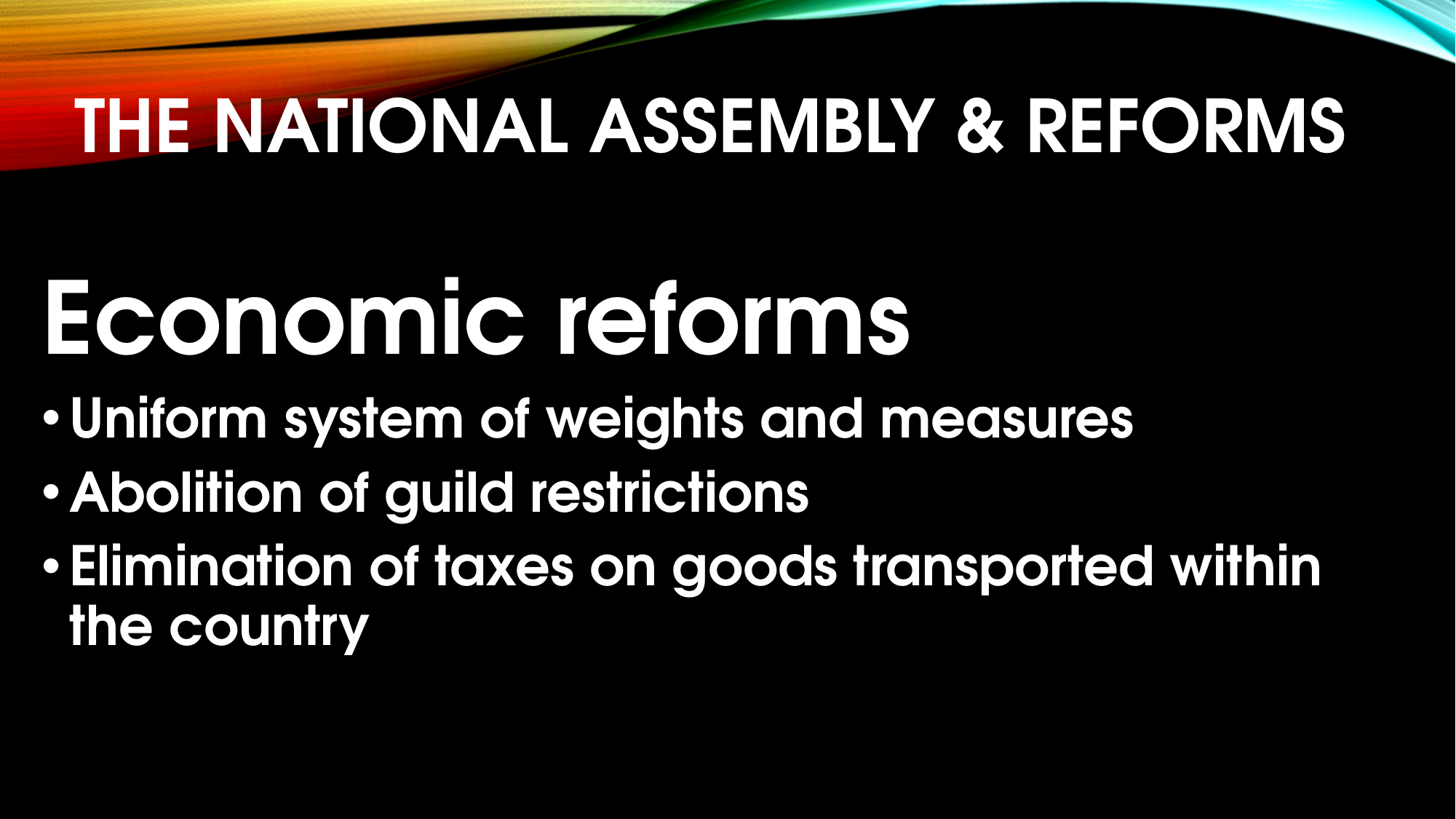

# The National Assembly & Reforms
Economic reforms
Uniform system of weights and measures
Abolition of guild restrictions
Elimination of taxes on goods transported within the country